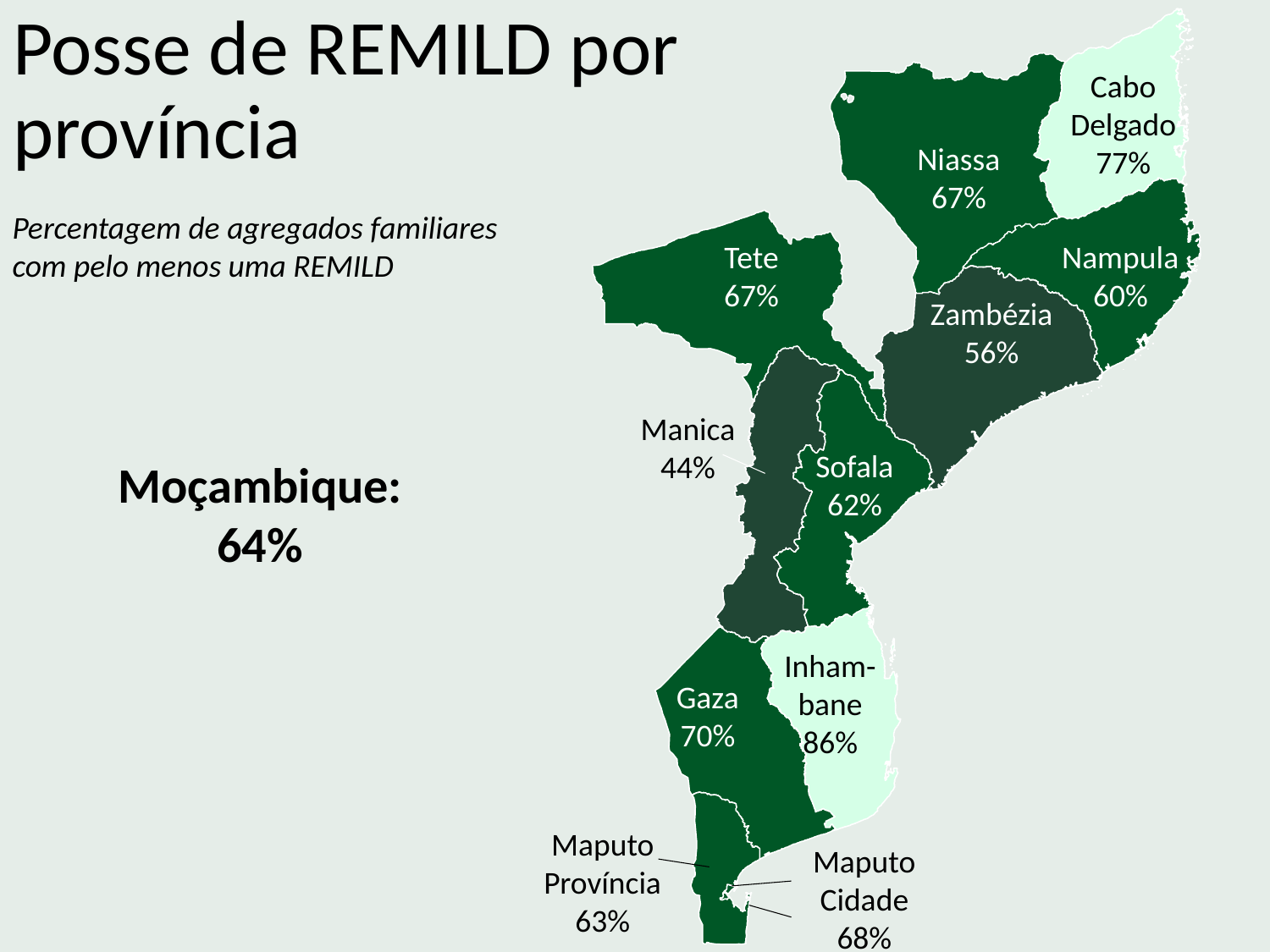

Posse de REMILD por
província

Cabo Delgado
77%
Niassa
67%
Percentagem de agregados familiares com pelo menos uma REMILD
Tete
67%
Nampula
60%
Zambézia
56%
Manica
44%
Sofala
62%
Moçambique:
64%
Inham-bane
86%
Gaza
70%
Maputo Província
63%
Maputo Cidade
68%